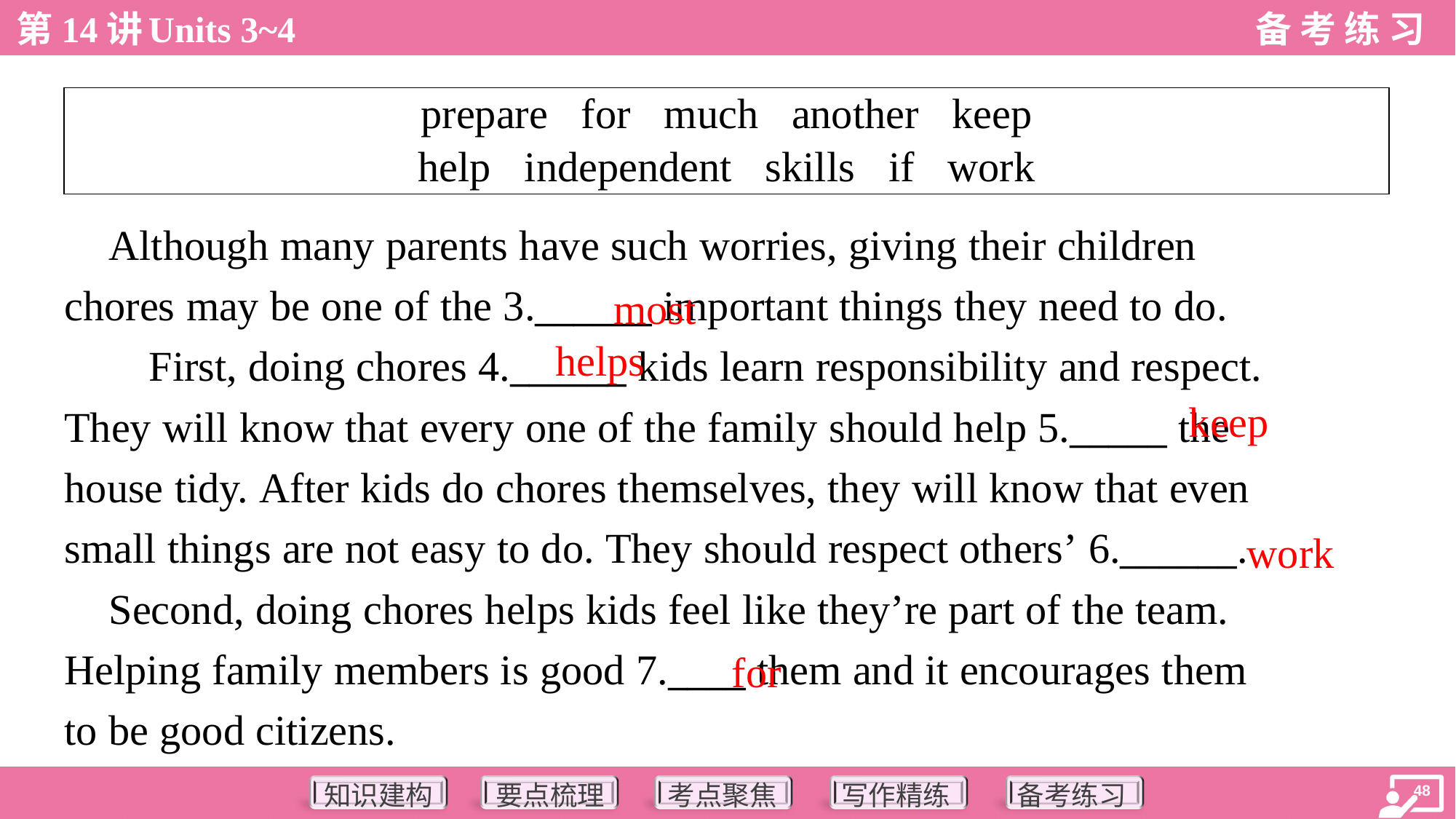

| prepare for much another keep help independent skills if work |
| --- |
    Although many parents have such worries, giving their children
chores may be one of the 3.______ important things they need to do.
        First, doing chores 4.______ kids learn responsibility and respect.
They will know that every one of the family should help 5._____ the
house tidy. After kids do chores themselves, they will know that even
small things are not easy to do. They should respect others’ 6.______.
    Second, doing chores helps kids feel like they’re part of the team.
Helping family members is good 7.____ them and it encourages them
to be good citizens.
most
helps
keep
work
for